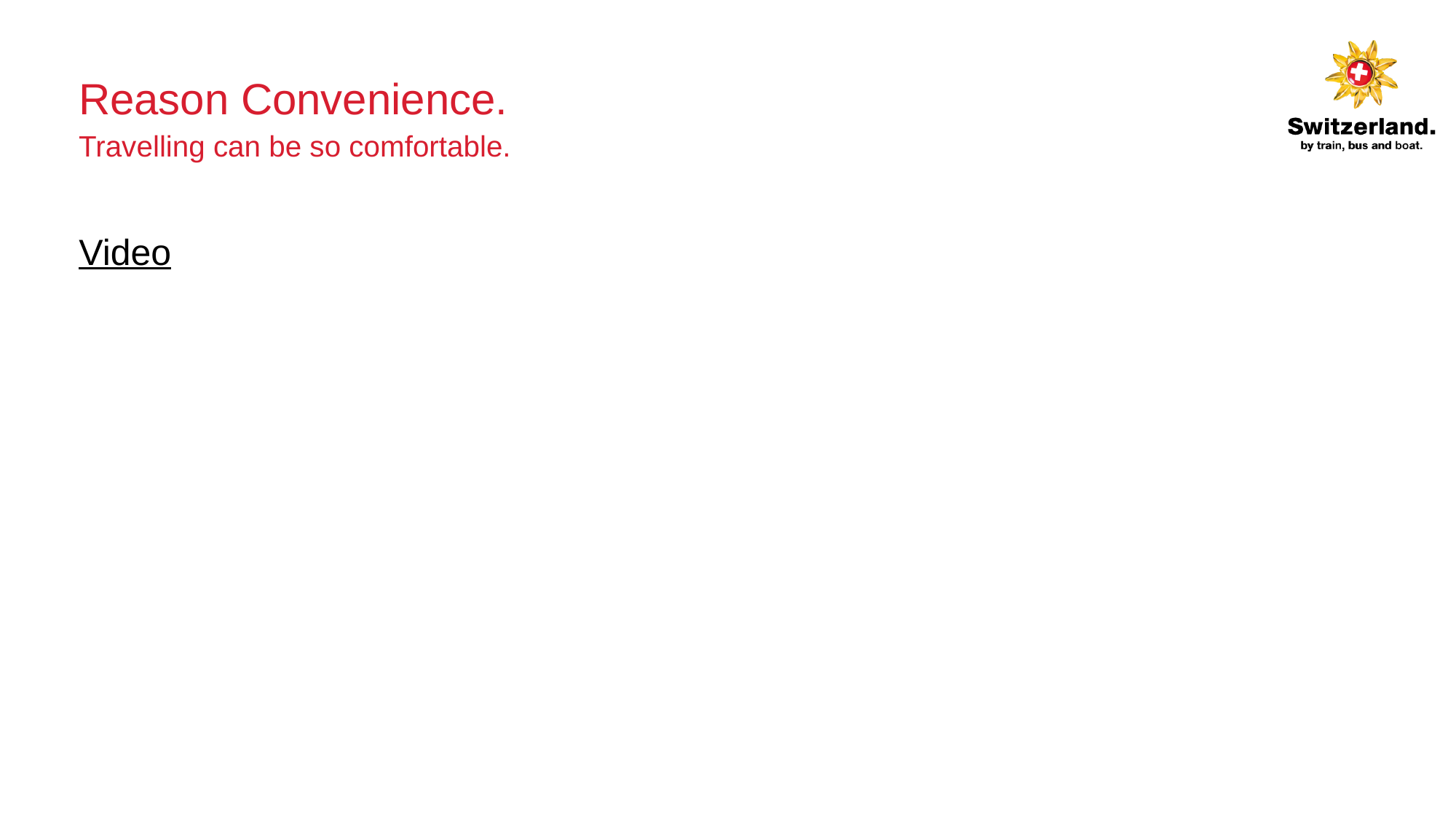

# Reason Convenience. Travelling can be so comfortable.
Video